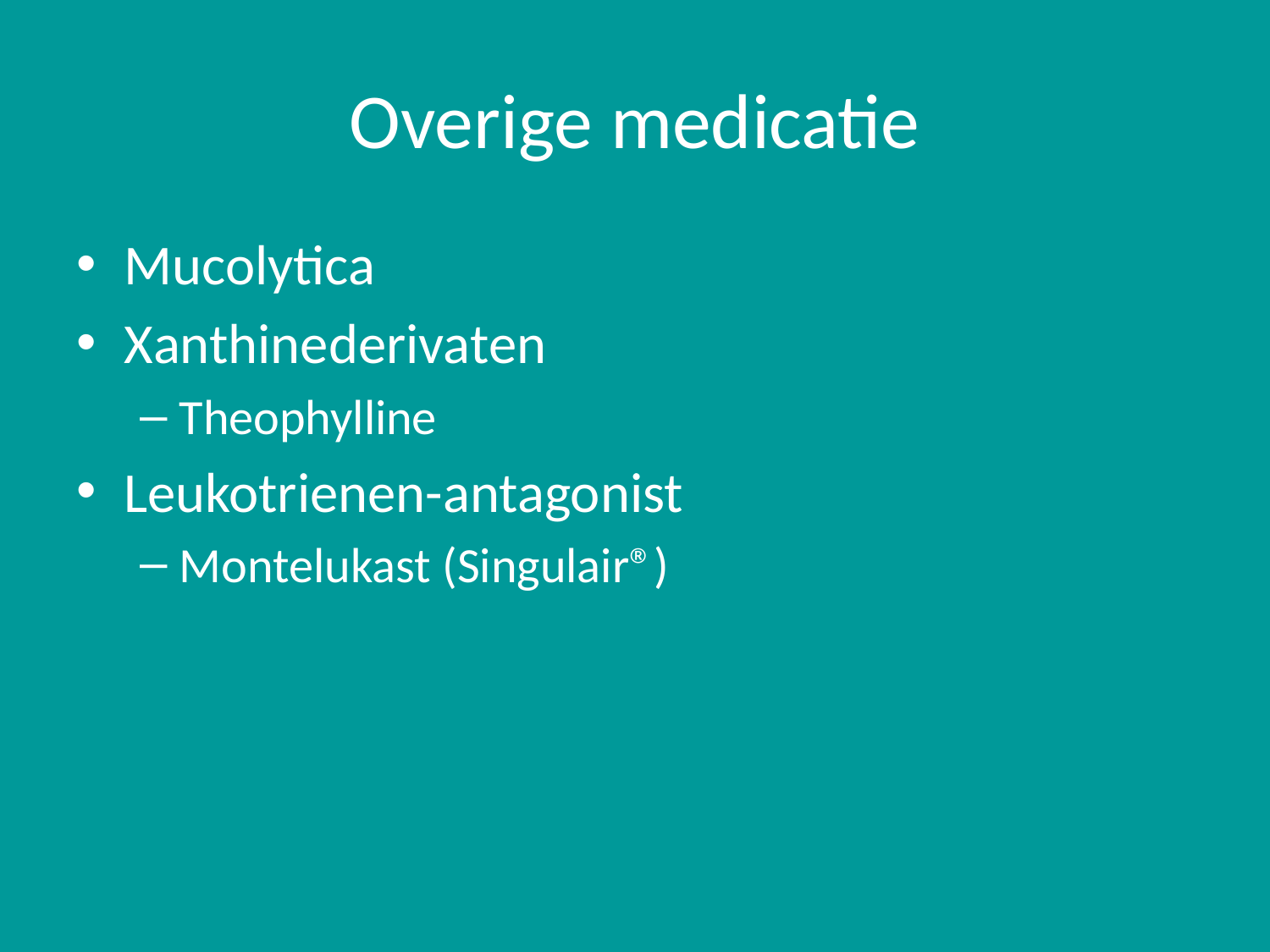

# Overige medicatie
Mucolytica
Xanthinederivaten
Theophylline
Leukotrienen-antagonist
Montelukast (Singulair®)